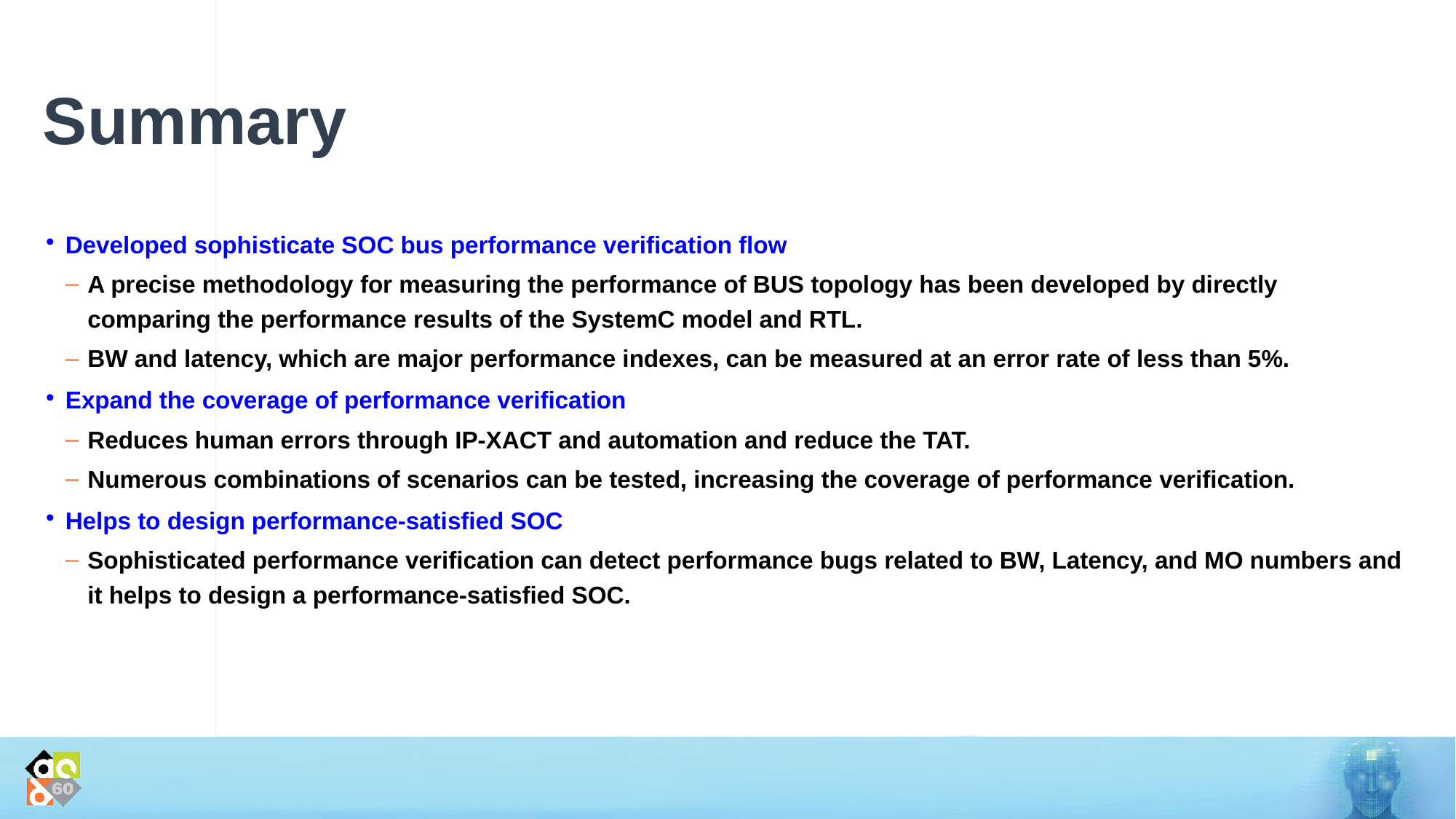

# Summary
Developed sophisticate SOC bus performance verification flow
A precise methodology for measuring the performance of BUS topology has been developed by directly comparing the performance results of the SystemC model and RTL.
BW and latency, which are major performance indexes, can be measured at an error rate of less than 5%.
Expand the coverage of performance verification
Reduces human errors through IP-XACT and automation and reduce the TAT.
Numerous combinations of scenarios can be tested, increasing the coverage of performance verification.
Helps to design performance-satisfied SOC
Sophisticated performance verification can detect performance bugs related to BW, Latency, and MO numbers and it helps to design a performance-satisfied SOC.